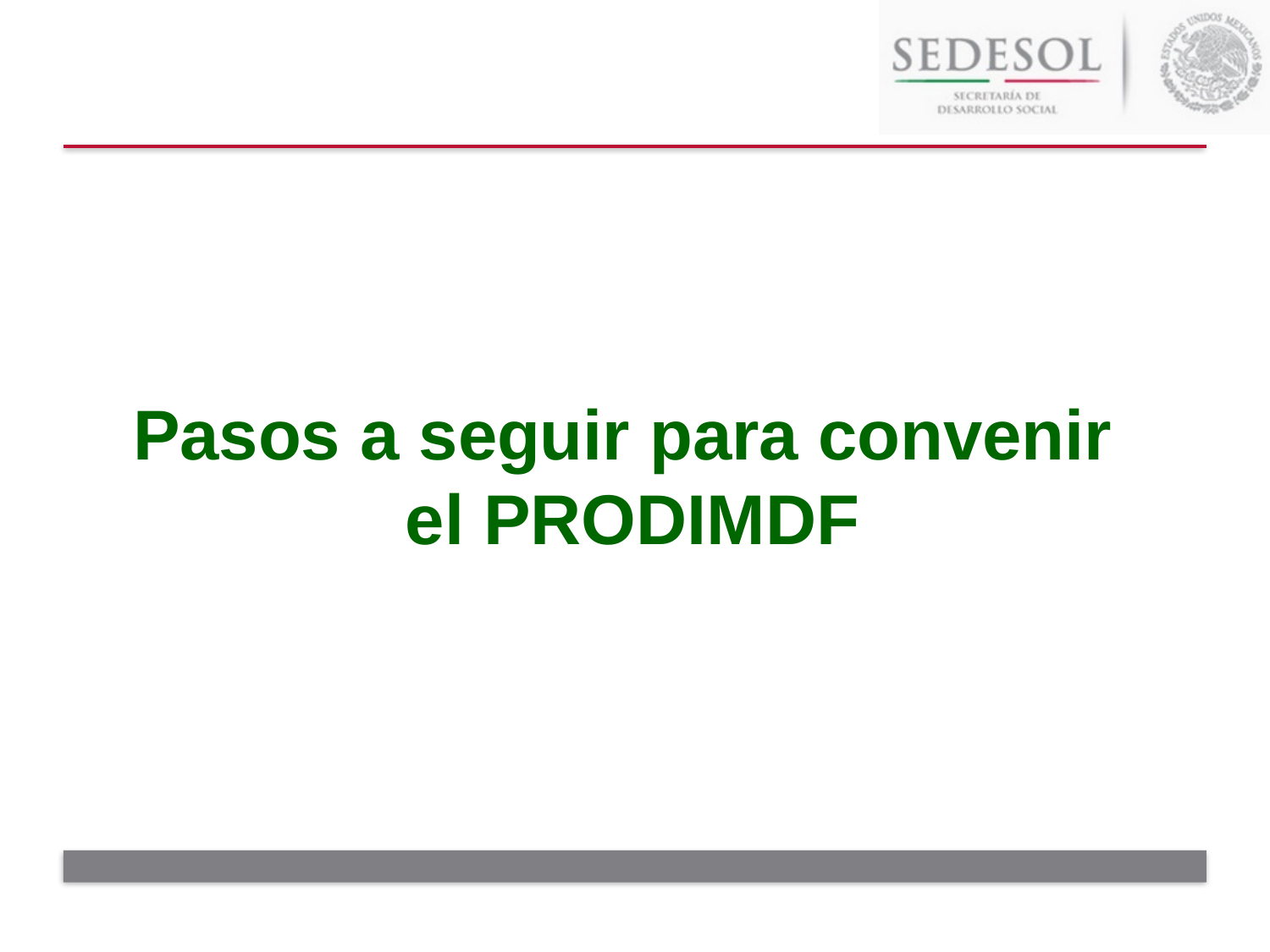

Pasos a seguir para convenir
el PRODIMDF